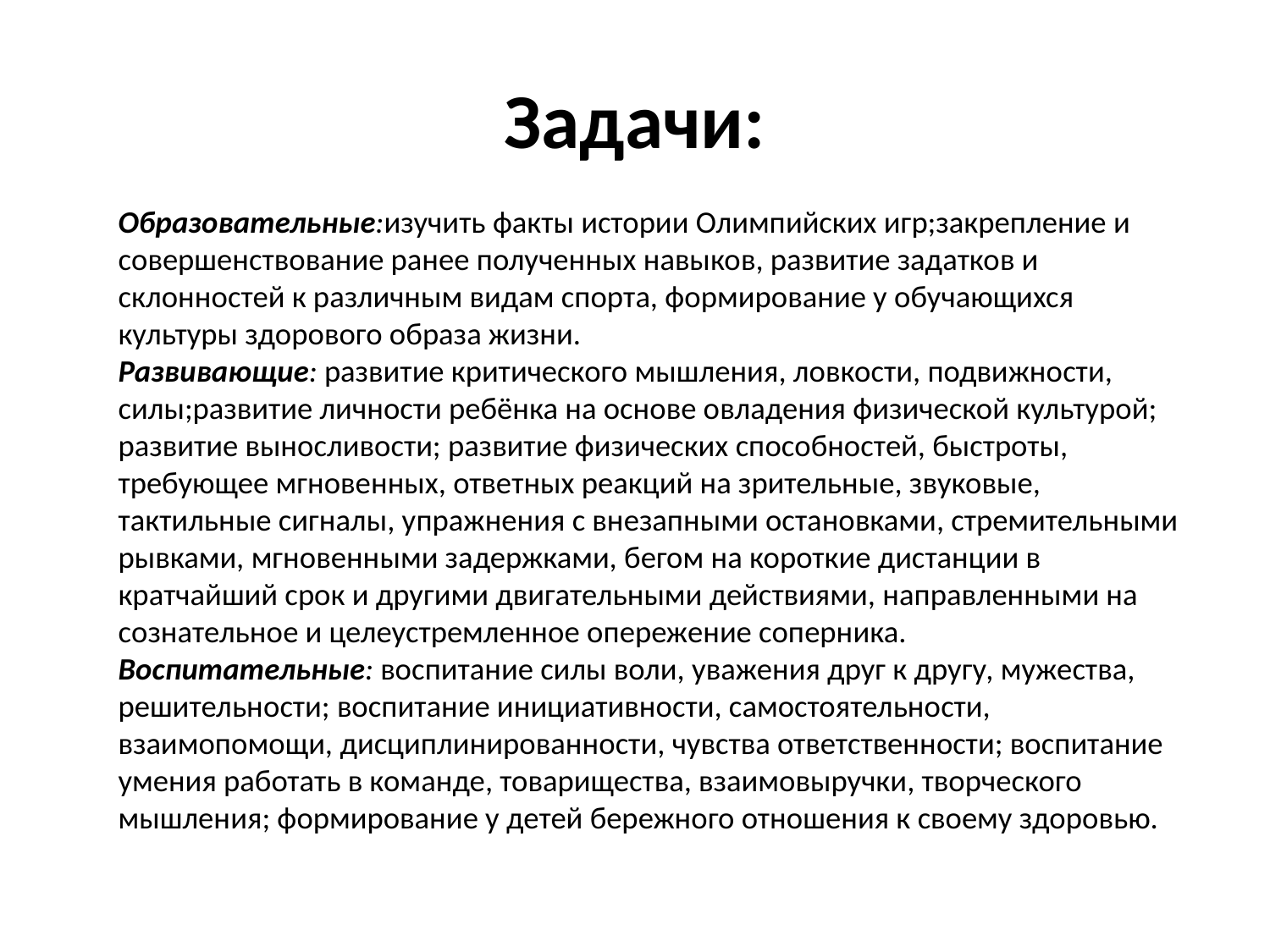

# Задачи:
Образовательные:изучить факты истории Олимпийских игр;закрепление и совершенствование ранее полученных навыков, развитие задатков и склонностей к различным видам спорта, формирование у обучающихся культуры здорового образа жизни.
Развивающие: развитие критического мышления, ловкости, подвижности, силы;развитие личности ребёнка на основе овладения физической культурой; развитие выносливости; развитие физических способностей, быстроты, требующее мгновенных, ответных реакций на зрительные, звуковые, тактильные сигналы, упражнения с внезапными остановками, стремительными рывками, мгновенными задержками, бегом на короткие дистанции в кратчайший срок и другими двигательными действиями, направленными на сознательное и целеустремленное опережение соперника.
Воспитательные: воспитание силы воли, уважения друг к другу, мужества, решительности; воспитание инициативности, самостоятельности, взаимопомощи, дисциплинированности, чувства ответственности; воспитание умения работать в команде, товарищества, взаимовыручки, творческого мышления; формирование у детей бережного отношения к своему здоровью.